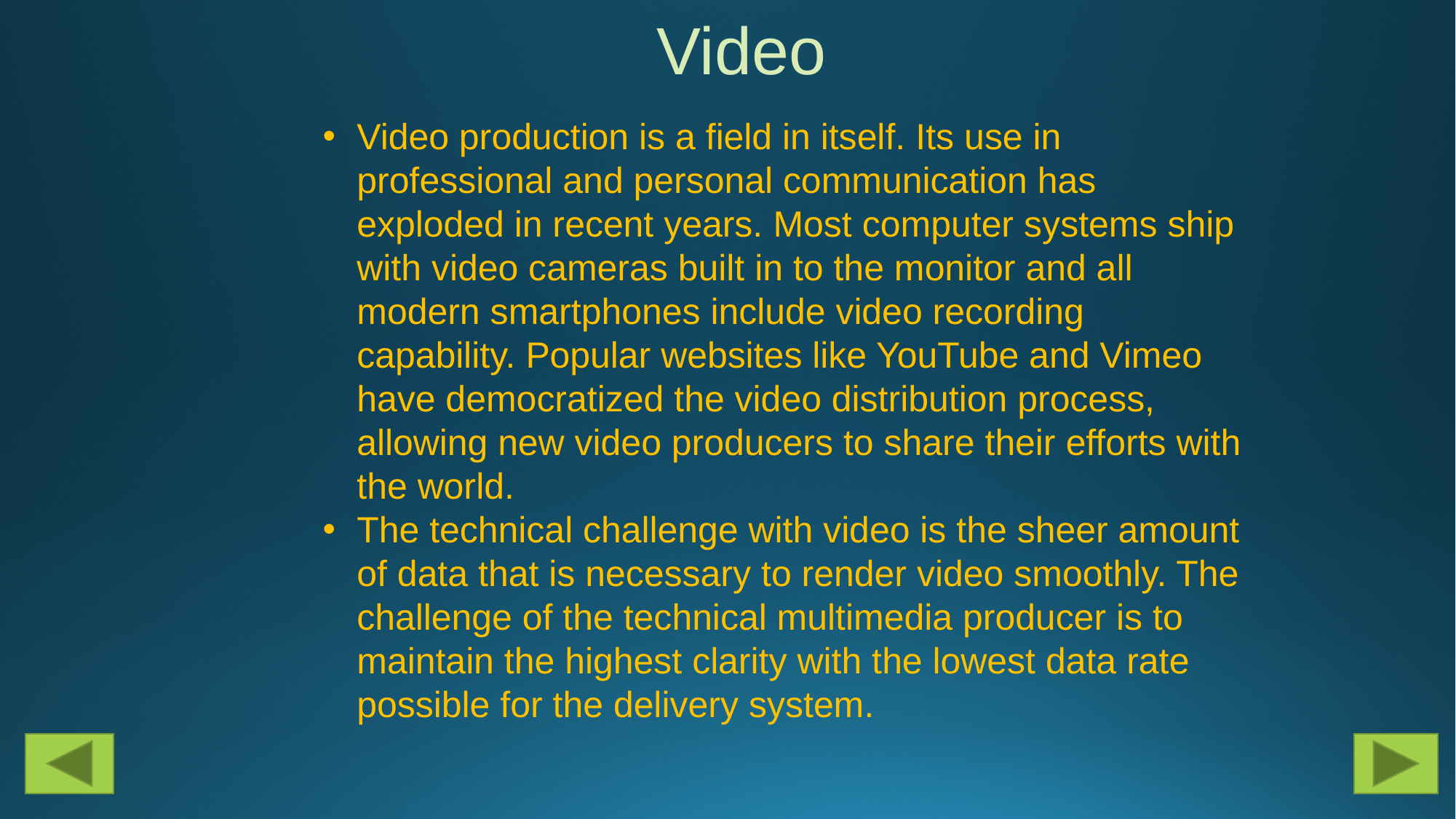

# Video
Video production is a field in itself. Its use in professional and personal communication has exploded in recent years. Most computer systems ship with video cameras built in to the monitor and all modern smartphones include video recording capability. Popular websites like YouTube and Vimeo have democratized the video distribution process, allowing new video producers to share their efforts with the world.
The technical challenge with video is the sheer amount of data that is necessary to render video smoothly. The challenge of the technical multimedia producer is to maintain the highest clarity with the lowest data rate possible for the delivery system.